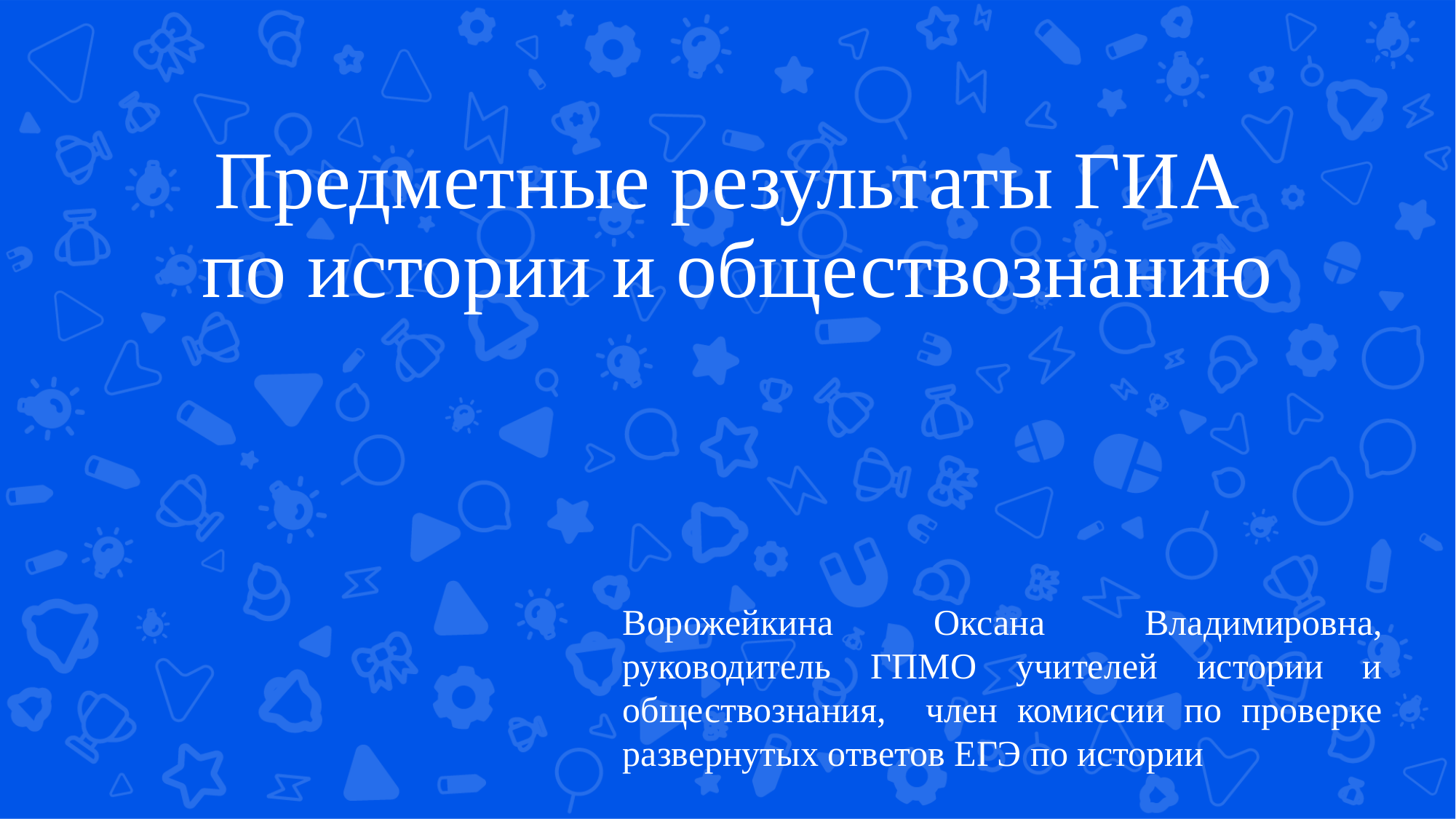

02
# Предметные результаты ГИА по истории и обществознанию

Ворожейкина Оксана Владимировна, руководитель ГПМО учителей истории и обществознания,  член комиссии по проверке развернутых ответов ЕГЭ по истории